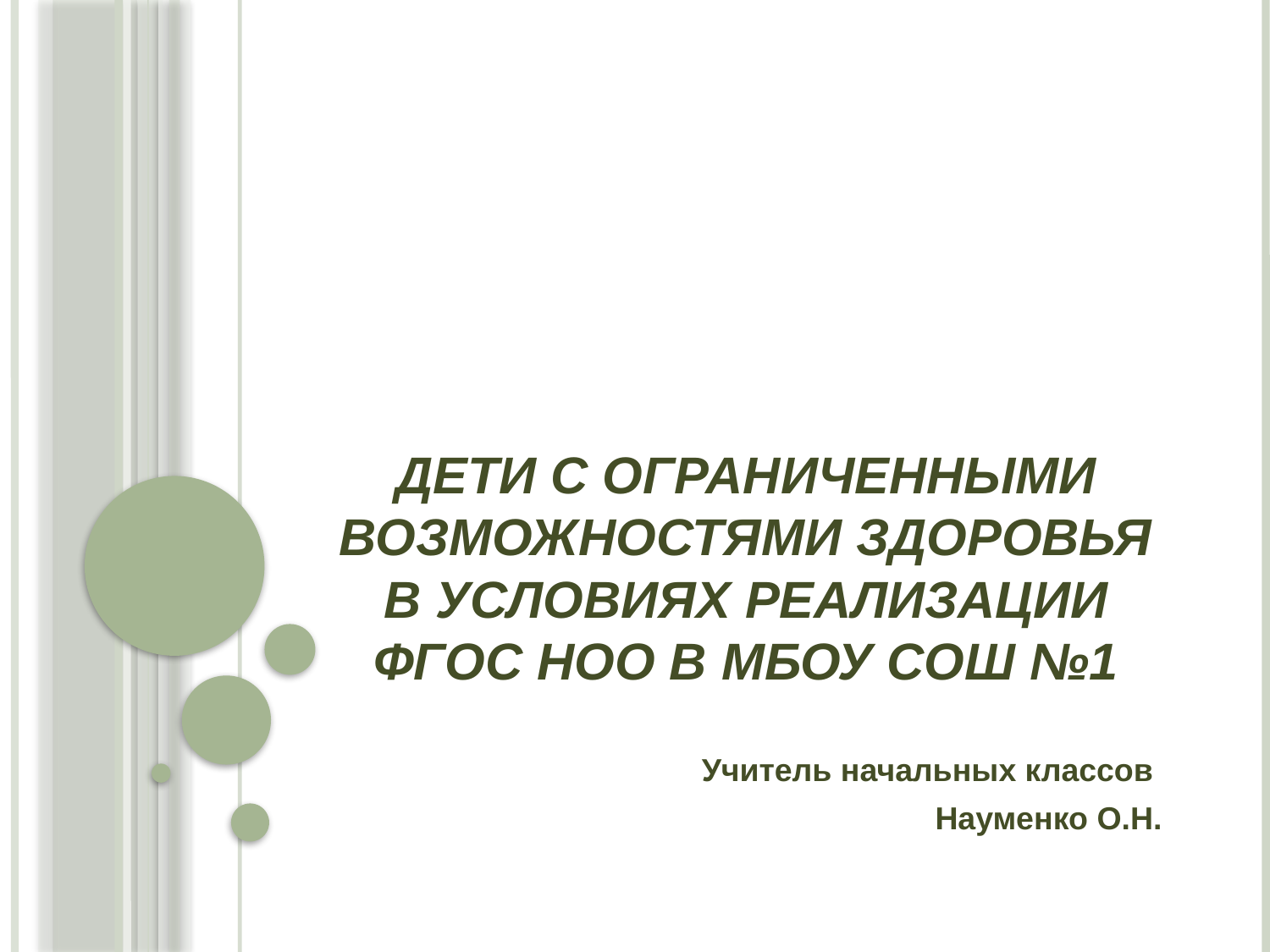

# Дети с ограниченными возможностями здоровья в условиях реализации ФГОС НОО в МБОУ СОШ №1

Учитель начальных классов
Науменко О.Н.